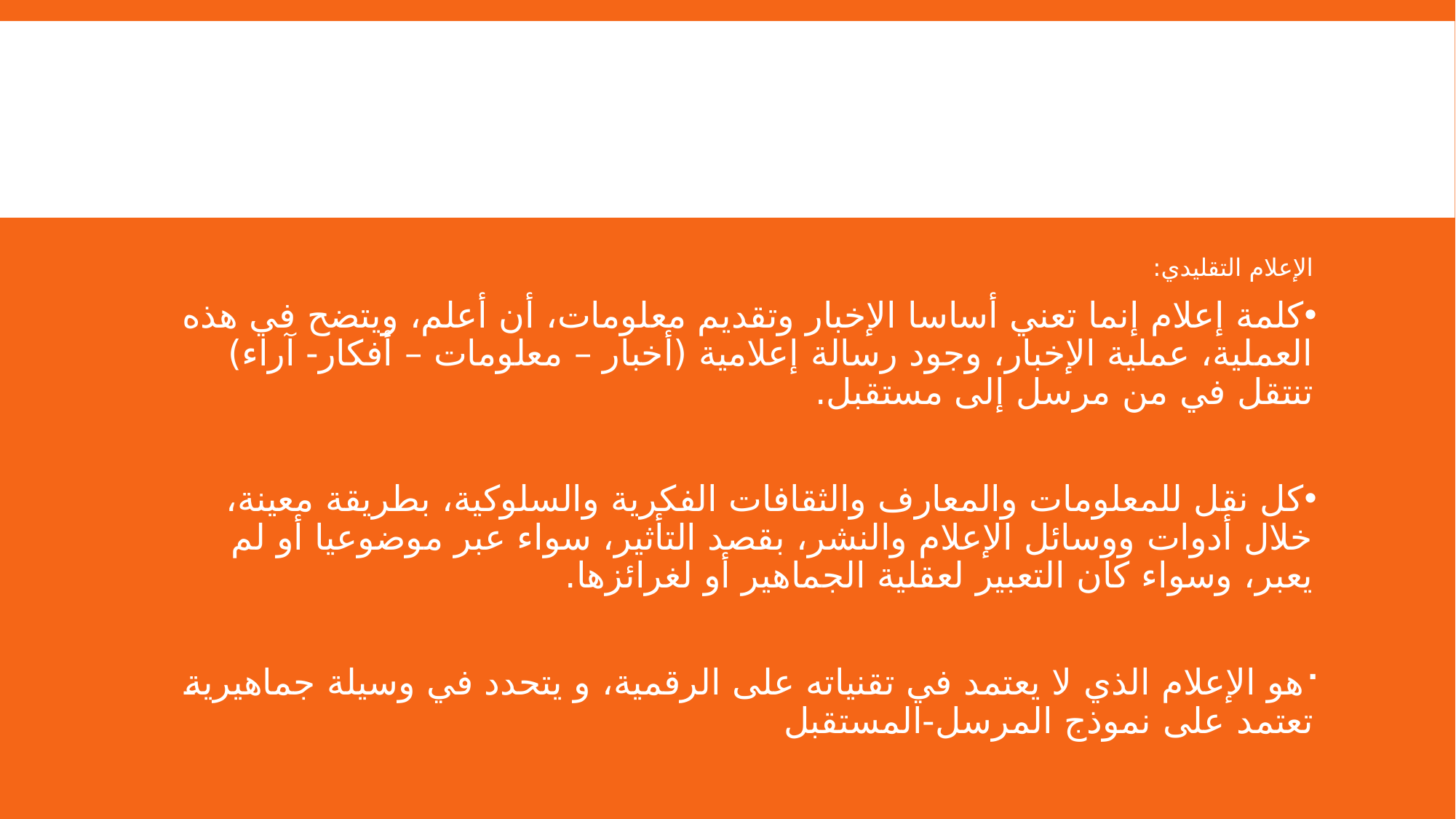

#
الإعلام التقليدي:
كلمة إعلام إنما تعني أساسا الإخبار وتقديم معلومات، أن أعلم، ويتضح في هذه العملية، عملية الإخبار، وجود رسالة إعلامية (أخبار – معلومات – أفكار- آراء) تنتقل في من مرسل إلى مستقبل.

كل نقل للمعلومات والمعارف والثقافات الفكرية والسلوكية، بطريقة معينة، خلال أدوات ووسائل الإعلام والنشر، بقصد التأثير، سواء عبر موضوعيا أو لم يعبر، وسواء كان التعبير لعقلية الجماهير أو لغرائزها.

هو الإعلام الذي لا يعتمد في تقنياته على الرقمية، و يتحدد في وسيلة جماهيرية تعتمد على نموذج المرسل-المستقبل